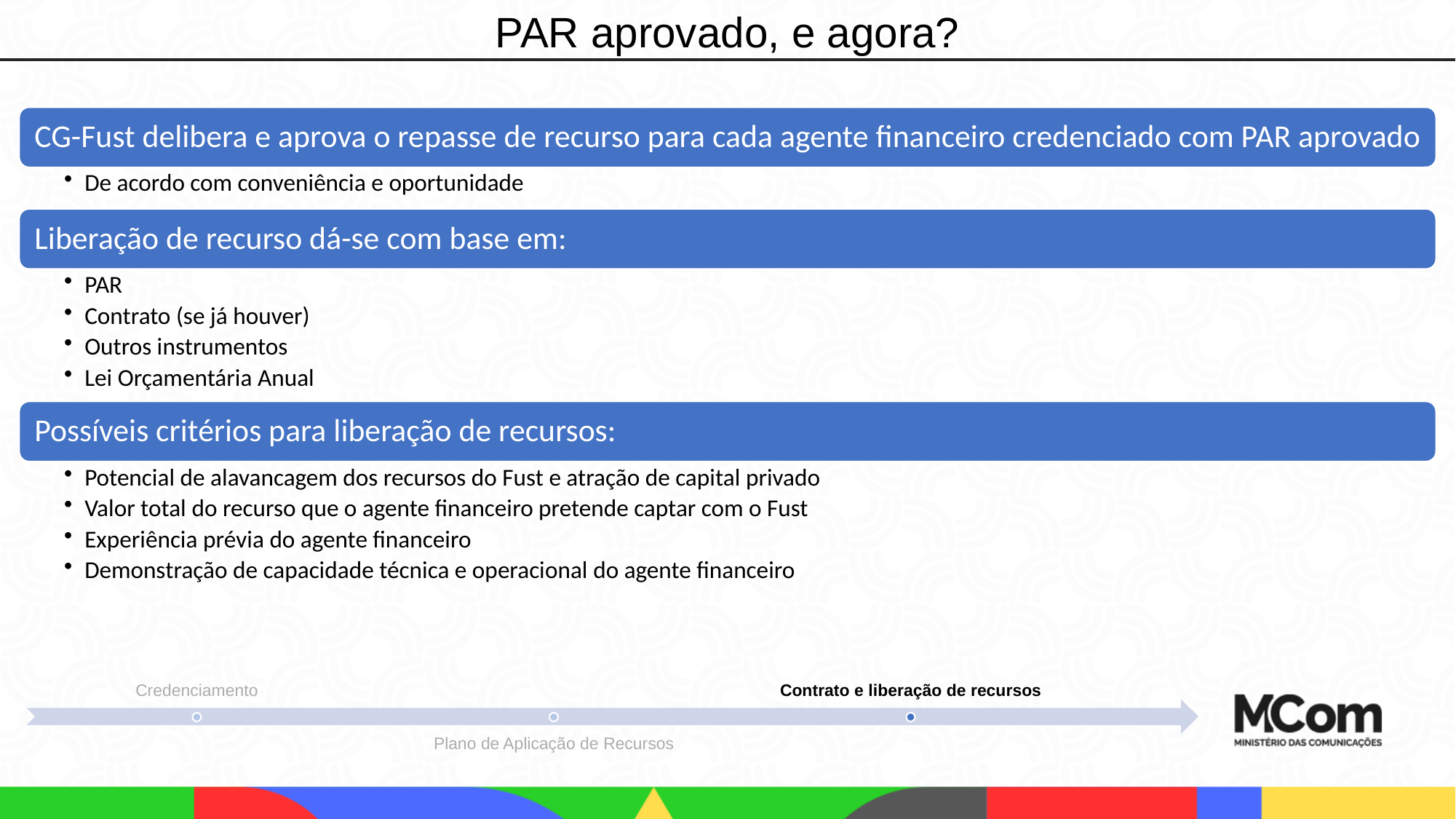

PAR aprovado, e agora?
CG-Fust delibera e aprova o repasse de recurso para cada agente financeiro credenciado com PAR aprovado
De acordo com conveniência e oportunidade
Liberação de recurso dá-se com base em:
PAR
Contrato (se já houver)
Outros instrumentos
Lei Orçamentária Anual
Possíveis critérios para liberação de recursos:
Potencial de alavancagem dos recursos do Fust e atração de capital privado
Valor total do recurso que o agente financeiro pretende captar com o Fust
Experiência prévia do agente financeiro
Demonstração de capacidade técnica e operacional do agente financeiro
Credenciamento
Plano de Aplicação de Recursos
Contrato e liberação de recursos